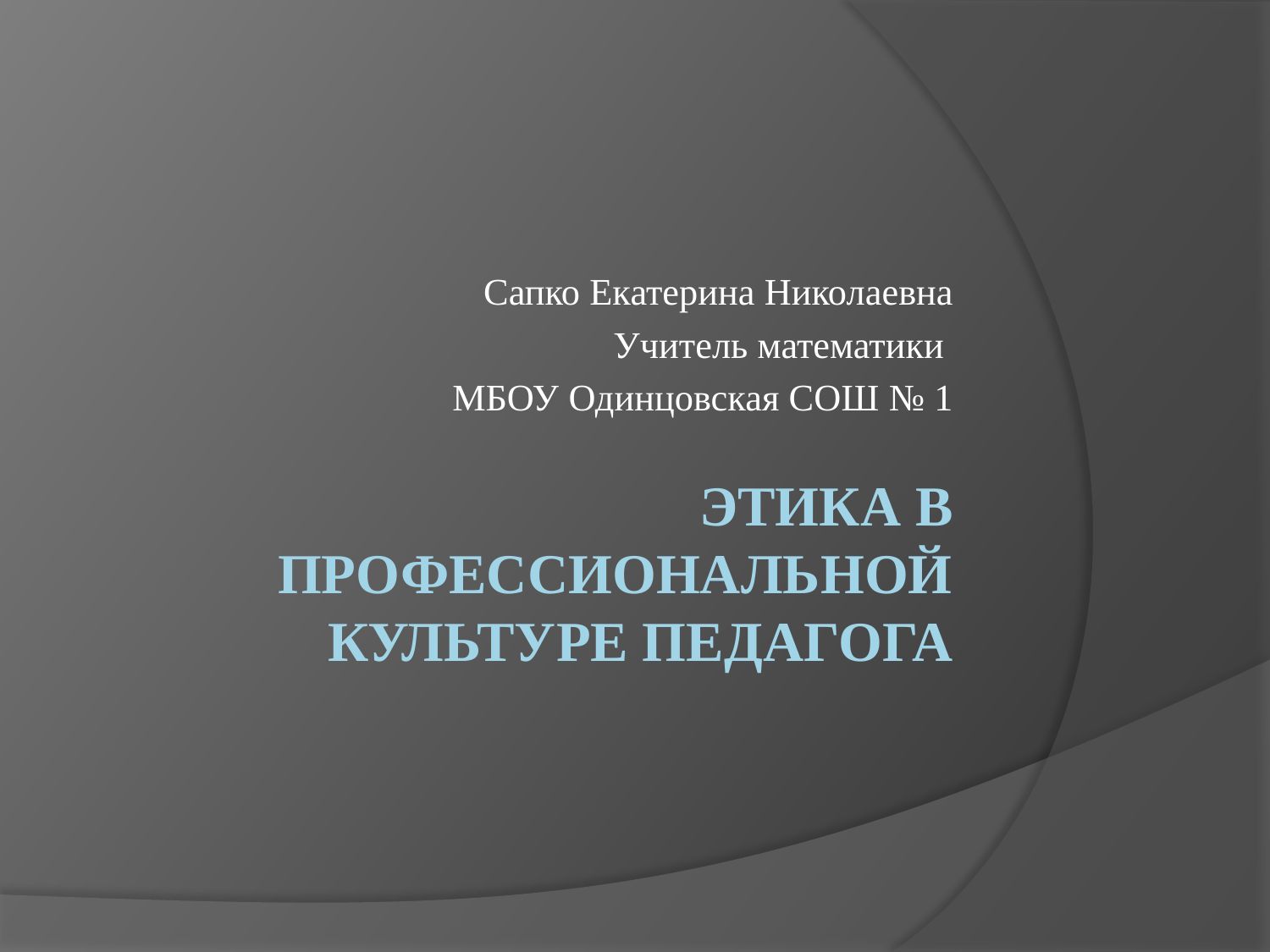

Сапко Екатерина Николаевна
Учитель математики
МБОУ Одинцовская СОШ № 1

# ЭТИКА В ПРОФЕССИОНАЛЬНОЙ КУЛЬТУРЕ ПЕДАГОГА